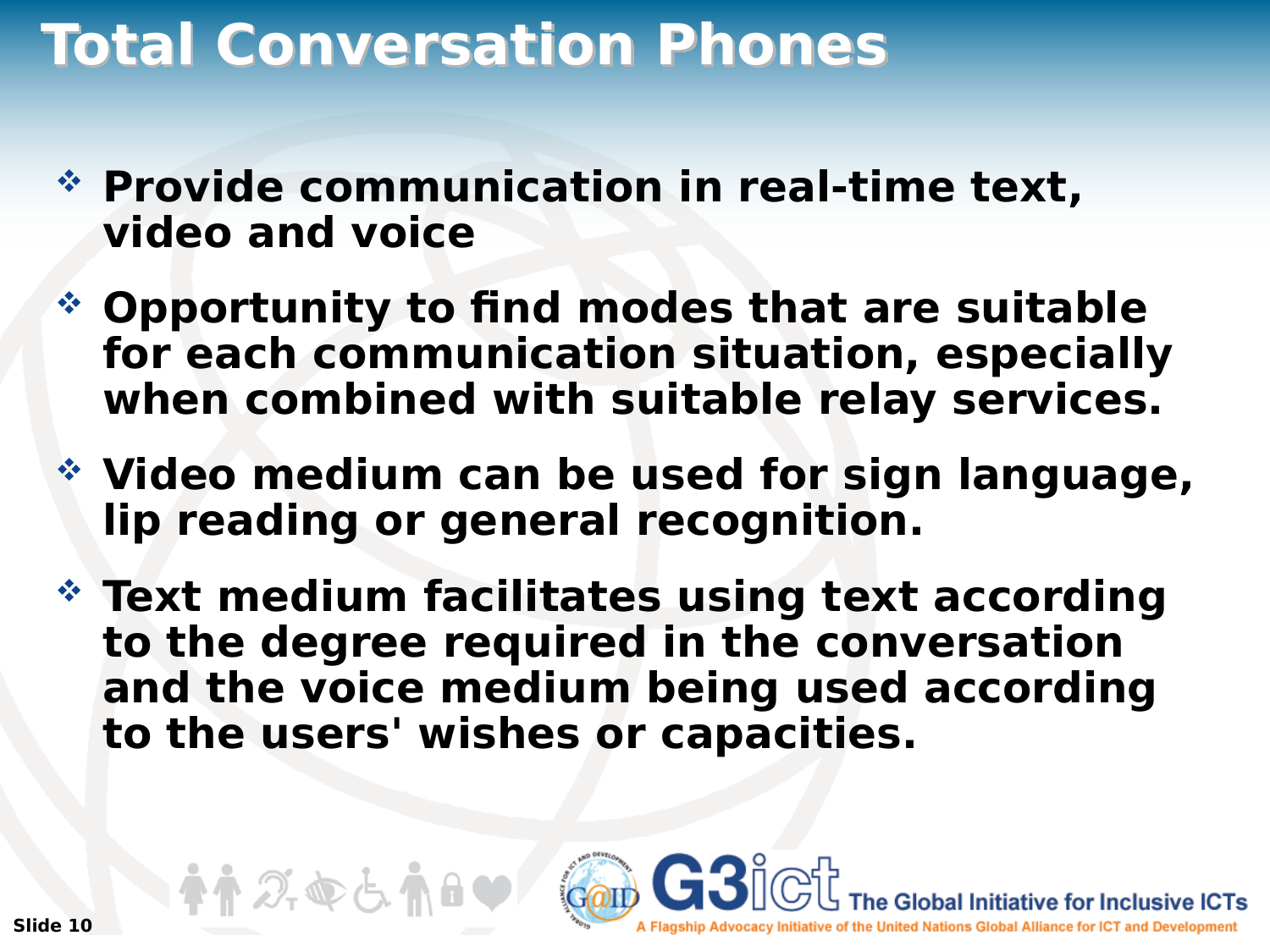

# Total Conversation Phones
Provide communication in real-time text, video and voice
Opportunity to find modes that are suitable for each communication situation, especially when combined with suitable relay services.
Video medium can be used for sign language, lip reading or general recognition.
Text medium facilitates using text according to the degree required in the conversation and the voice medium being used according to the users' wishes or capacities.